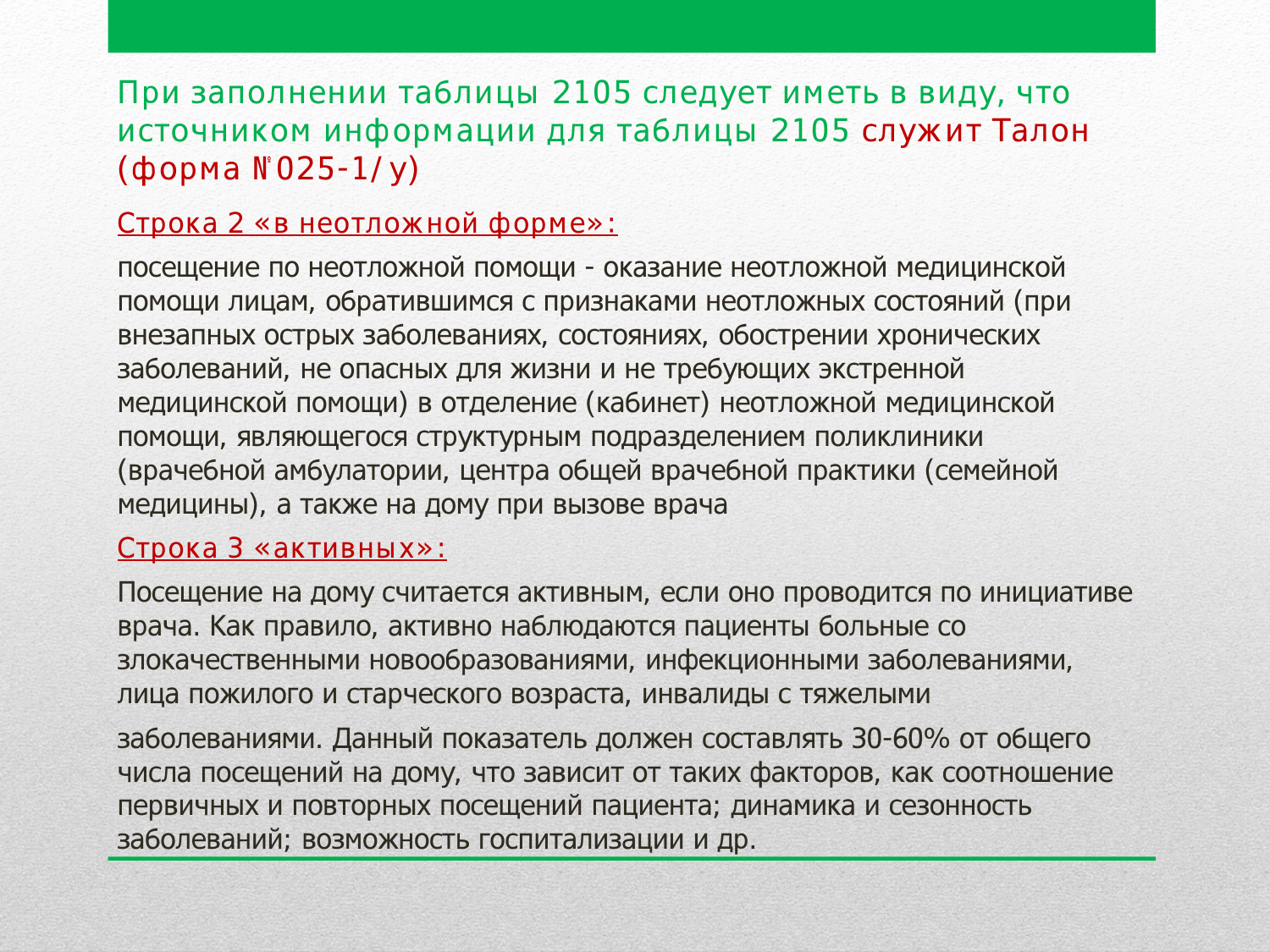

При заполнении таблицы 2105 следует иметь в виду, что источником информации для таблицы 2105 служит Талон (форма №025-1/у)
Строка 2 «в неотложной форме»:
посещение по неотложной помощи - оказание неотложной медицинской помощи лицам, обратившимся с признаками неотложных состояний (при внезапных острых заболеваниях, состояниях, обострении хронических заболеваний, не опасных для жизни и не требующих экстренной медицинской помощи) в отделение (кабинет) неотложной медицинской помощи, являющегося структурным подразделением поликлиники (врачебной амбулатории, центра общей врачебной практики (семейной медицины), а также на дому при вызове врача
Строка 3 «активных»:
Посещение на дому считается активным, если оно проводится по инициативе врача. Как правило, активно наблюдаются пациенты больные со злокачественными новообразованиями, инфекционными заболеваниями, лица пожилого и старческого возраста, инвалиды с тяжелыми
заболеваниями. Данный показатель должен составлять 30-60% от общего числа посещений на дому, что зависит от таких факторов, как соотношение первичных и повторных посещений пациента; динамика и сезонность заболеваний; возможность госпитализации и др.